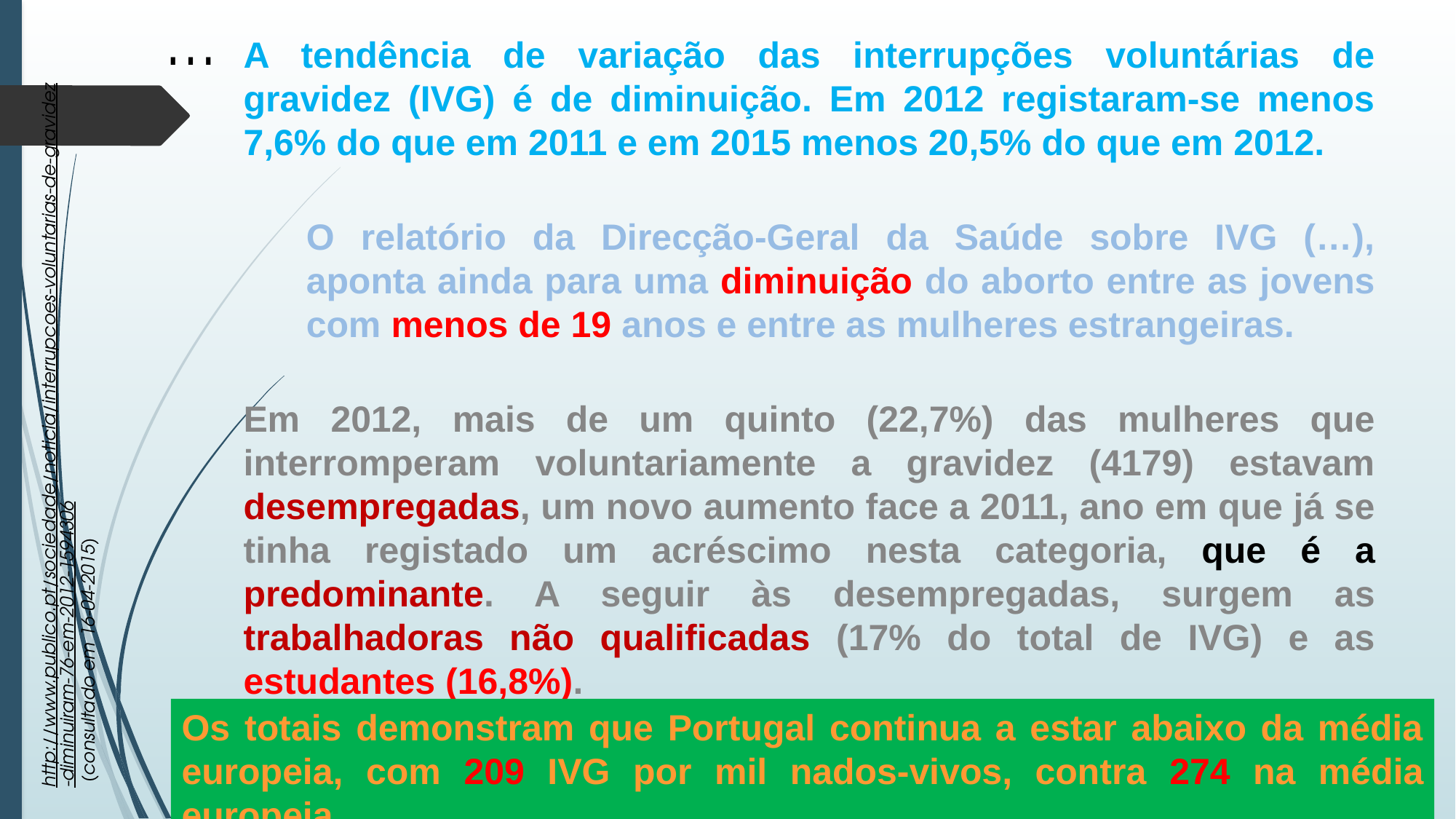

…
A tendência de variação das interrupções voluntárias de gravidez (IVG) é de diminuição. Em 2012 registaram-se menos 7,6% do que em 2011 e em 2015 menos 20,5% do que em 2012.
O relatório da Direcção-Geral da Saúde sobre IVG (…), aponta ainda para uma diminuição do aborto entre as jovens com menos de 19 anos e entre as mulheres estrangeiras.
Em 2012, mais de um quinto (22,7%) das mulheres que interromperam voluntariamente a gravidez (4179) estavam desempregadas, um novo aumento face a 2011, ano em que já se tinha registado um acréscimo nesta categoria, que é a predominante. A seguir às desempregadas, surgem as trabalhadoras não qualificadas (17% do total de IVG) e as estudantes (16,8%).
http://www.publico.pt/sociedade/noticia/interrupcoes-voluntarias-de-gravidez-diminuiram-76-em-2012-1594306 (consultado em 16-04-2015)
Os totais demonstram que Portugal continua a estar abaixo da média europeia, com 209 IVG por mil nados-vivos, contra 274 na média europeia.